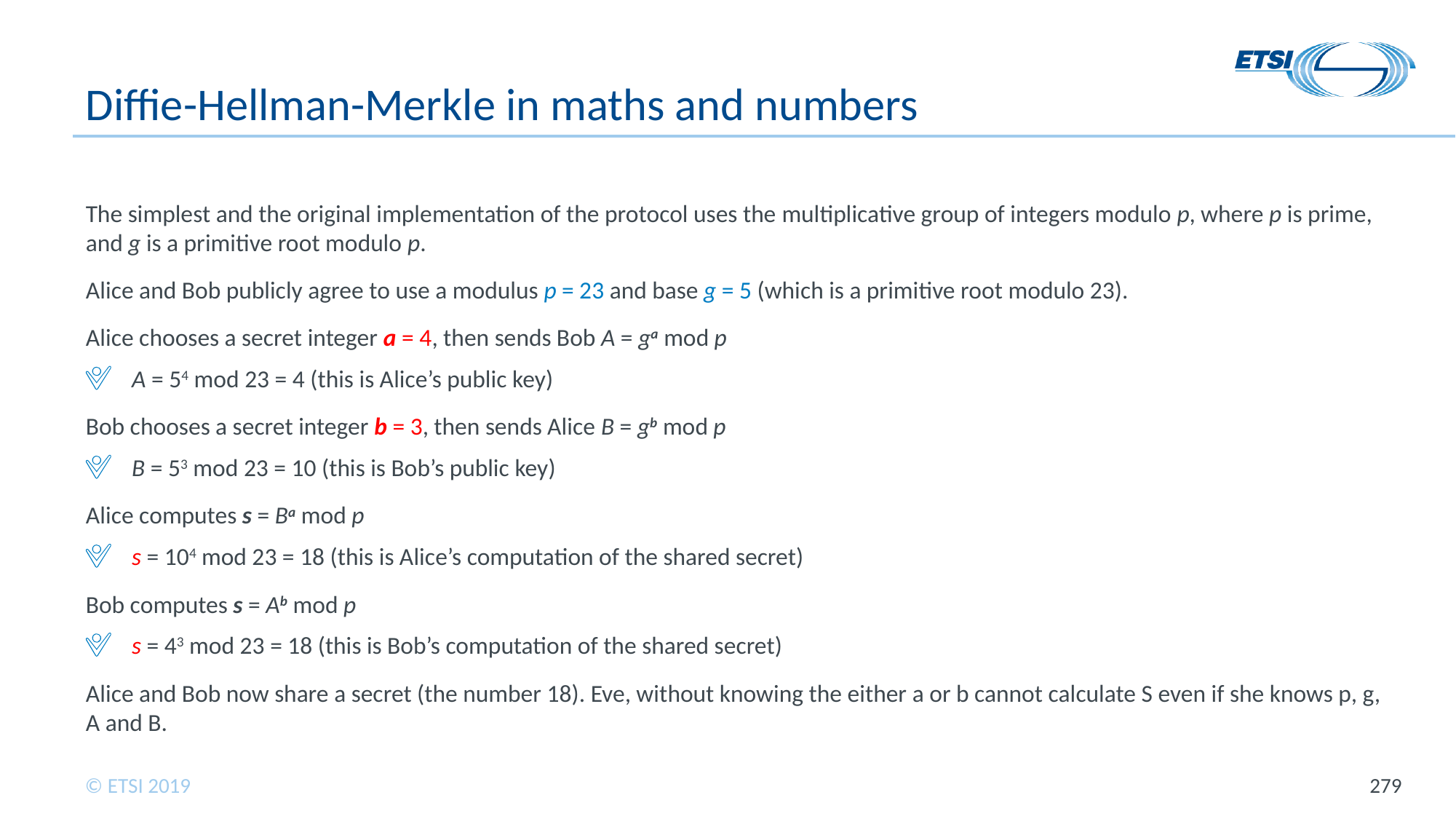

# Diffie-Hellman-Merkle in maths and numbers
The simplest and the original implementation of the protocol uses the multiplicative group of integers modulo p, where p is prime, and g is a primitive root modulo p.
Alice and Bob publicly agree to use a modulus p = 23 and base g = 5 (which is a primitive root modulo 23).
Alice chooses a secret integer a = 4, then sends Bob A = ga mod p
A = 54 mod 23 = 4 (this is Alice’s public key)
Bob chooses a secret integer b = 3, then sends Alice B = gb mod p
B = 53 mod 23 = 10 (this is Bob’s public key)
Alice computes s = Ba mod p
s = 104 mod 23 = 18 (this is Alice’s computation of the shared secret)
Bob computes s = Ab mod p
s = 43 mod 23 = 18 (this is Bob’s computation of the shared secret)
Alice and Bob now share a secret (the number 18). Eve, without knowing the either a or b cannot calculate S even if she knows p, g, A and B.